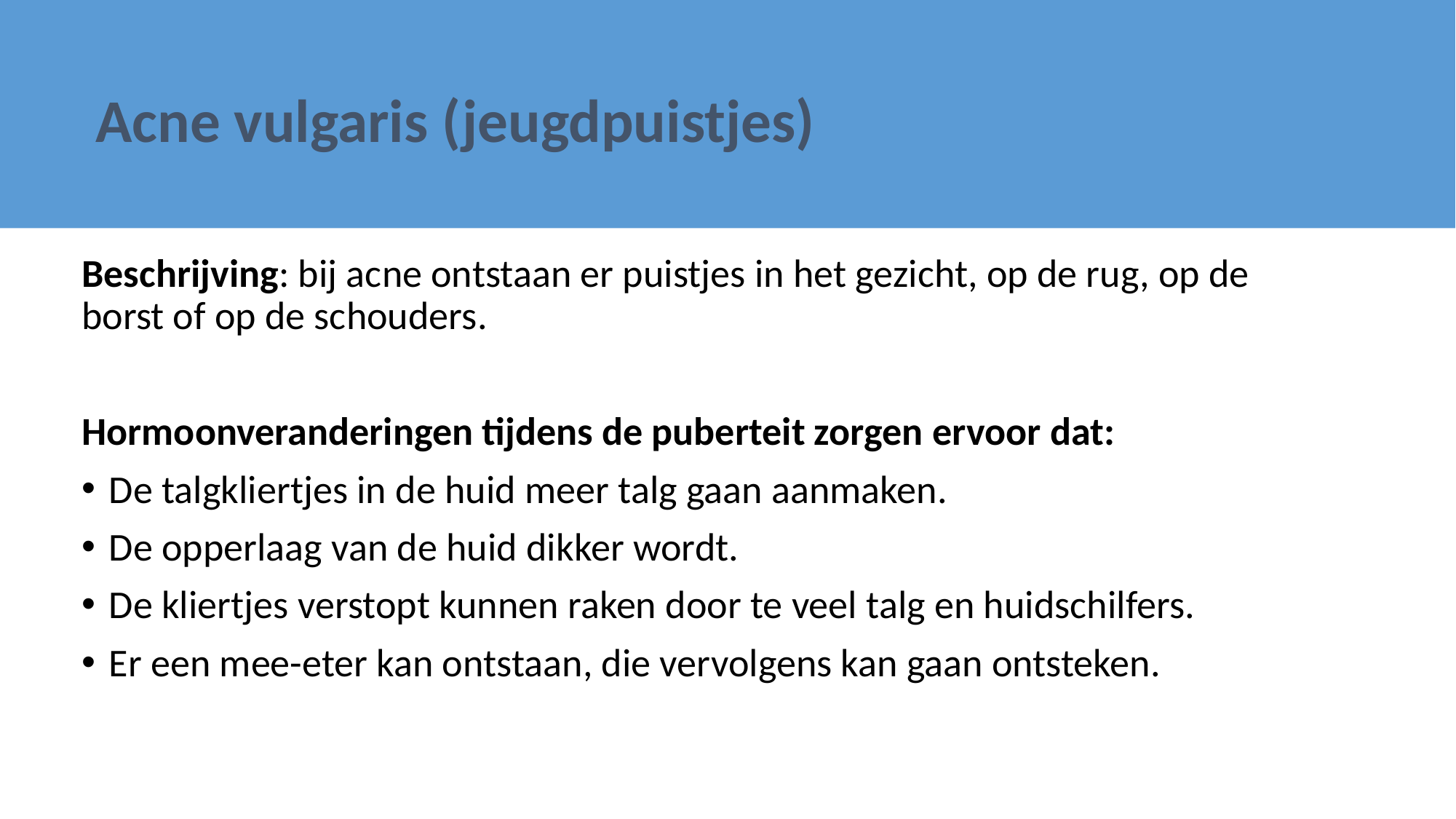

# Acne vulgaris (jeugdpuistjes)
Beschrijving: bij acne ontstaan er puistjes in het gezicht, op de rug, op de borst of op de schouders.

Hormoonveranderingen tijdens de puberteit zorgen ervoor dat:
De talgkliertjes in de huid meer talg gaan aanmaken.
De opperlaag van de huid dikker wordt.
De kliertjes verstopt kunnen raken door te veel talg en huidschilfers.
Er een mee-eter kan ontstaan, die vervolgens kan gaan ontsteken.